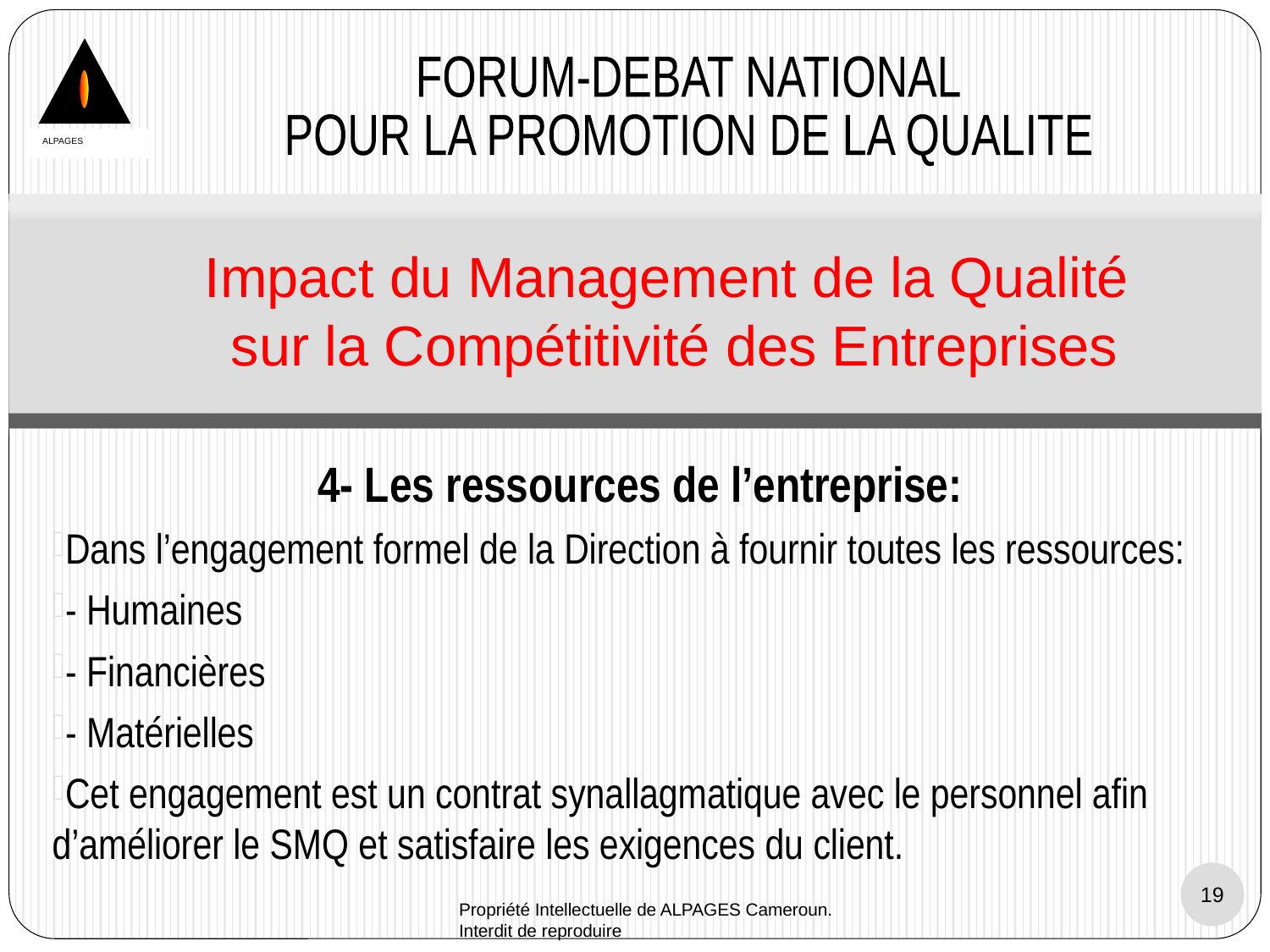

FORUM-DEBAT NATIONAL
POUR LA PROMOTION DE LA QUALITE

ALPAGES
# Impact du Management de la Qualité sur la Compétitivité des Entreprises
4- Les ressources de l’entreprise:
Dans l’engagement formel de la Direction à fournir toutes les ressources:
- Humaines
- Financières
- Matérielles
Cet engagement est un contrat synallagmatique avec le personnel afin d’améliorer le SMQ et satisfaire les exigences du client.
19
Propriété Intellectuelle de ALPAGES Cameroun. Interdit de reproduire